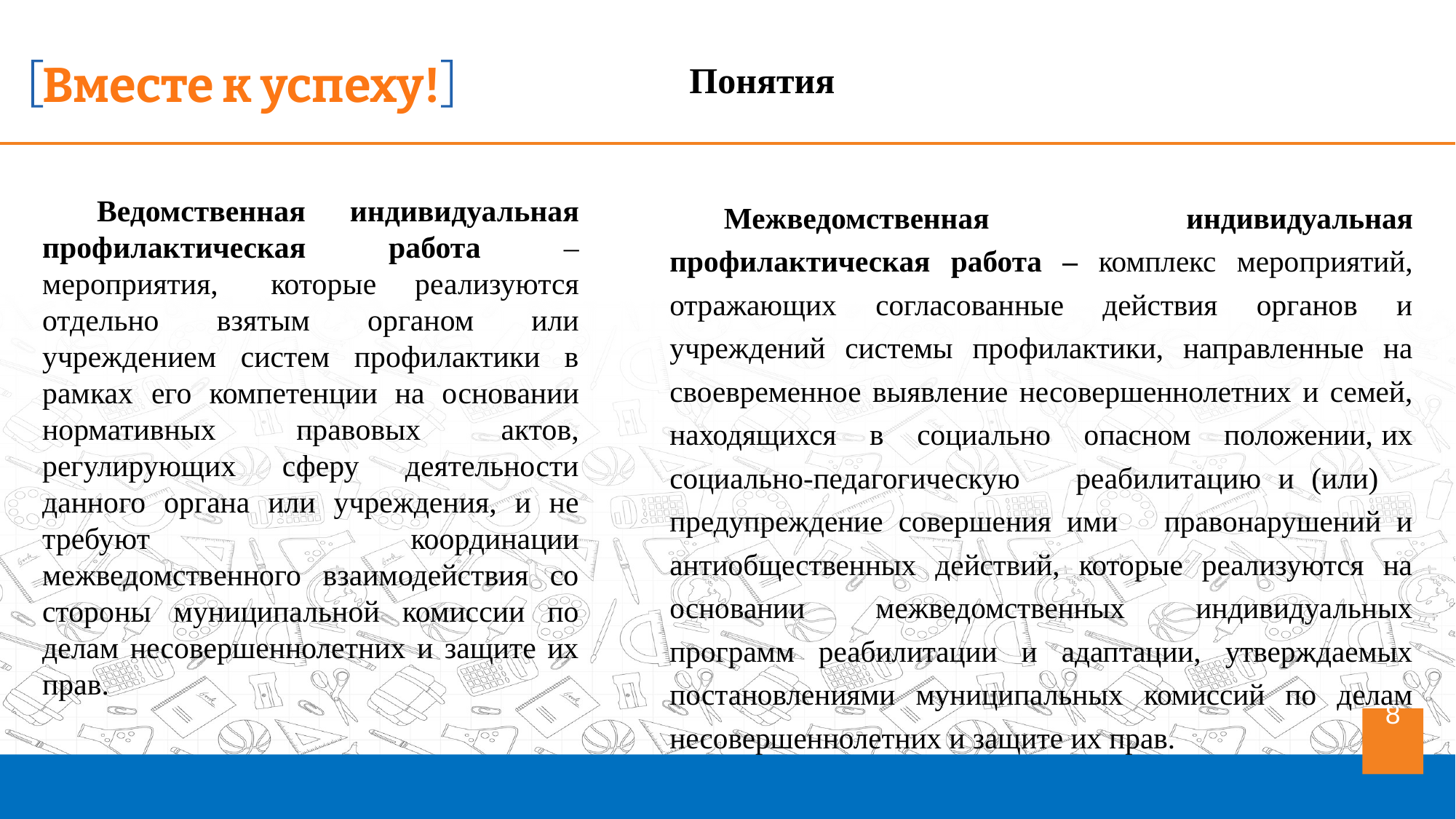

Понятия

Ведомственная индивидуальная профилактическая работа – мероприятия, которые	реализуются отдельно взятым органом или учреждением систем профилактики в рамках	его компетенции на основании нормативных правовых актов, регулирующих сферу деятельности данного органа или учреждения, и не требуют координации межведомственного взаимодействия со стороны муниципальной комиссии по делам несовершеннолетних и защите их прав.
Межведомственная индивидуальная профилактическая работа – комплекс мероприятий, отражающих согласованные действия органов и учреждений системы профилактики, направленные на своевременное выявление несовершеннолетних и семей, находящихся в социально опасном положении,	их социально-педагогическую	реабилитацию и (или)   предупреждение совершения ими   правонарушений и антиобщественных действий, которые реализуются на основании межведомственных индивидуальных программ реабилитации и адаптации, утверждаемых постановлениями муниципальных комиссий по делам несовершеннолетних и защите их прав.